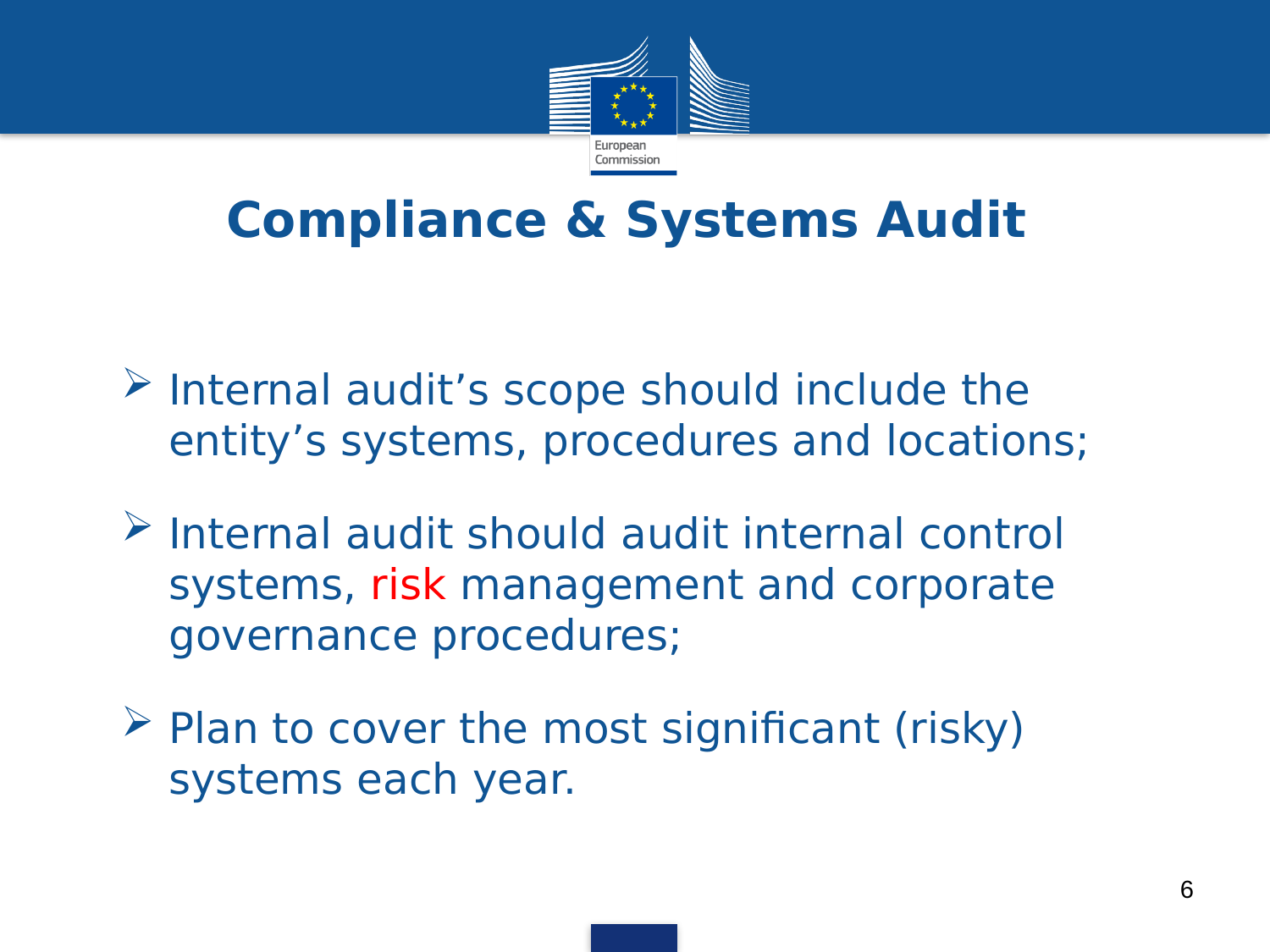

# Compliance & Systems Audit
Internal audit’s scope should include the entity’s systems, procedures and locations;
Internal audit should audit internal control systems, risk management and corporate governance procedures;
Plan to cover the most significant (risky) systems each year.
6